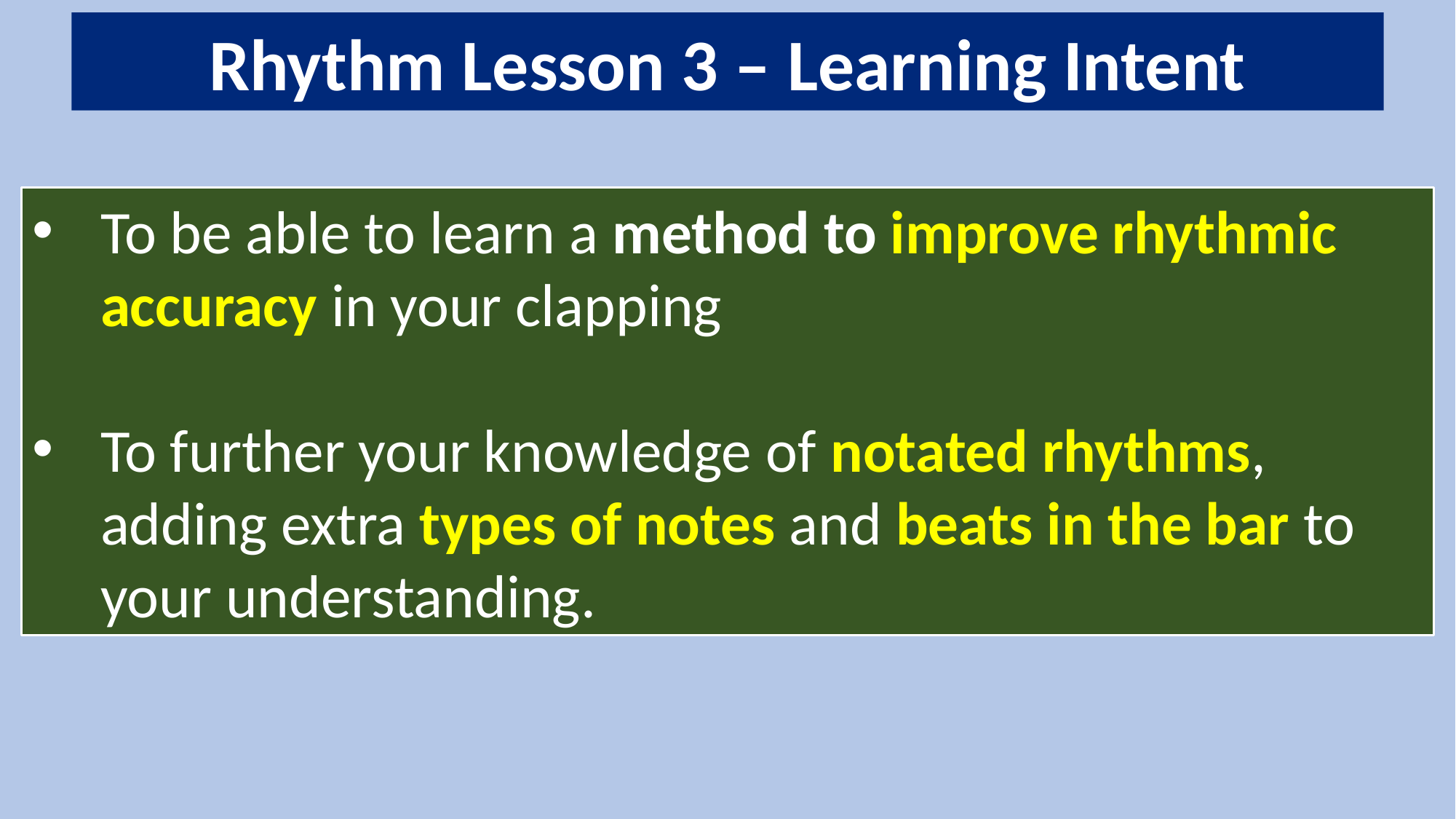

Rhythm Lesson 3 – Learning Intent
To be able to learn a method to improve rhythmic accuracy in your clapping

To further your knowledge of notated rhythms, adding extra types of notes and beats in the bar to your understanding.